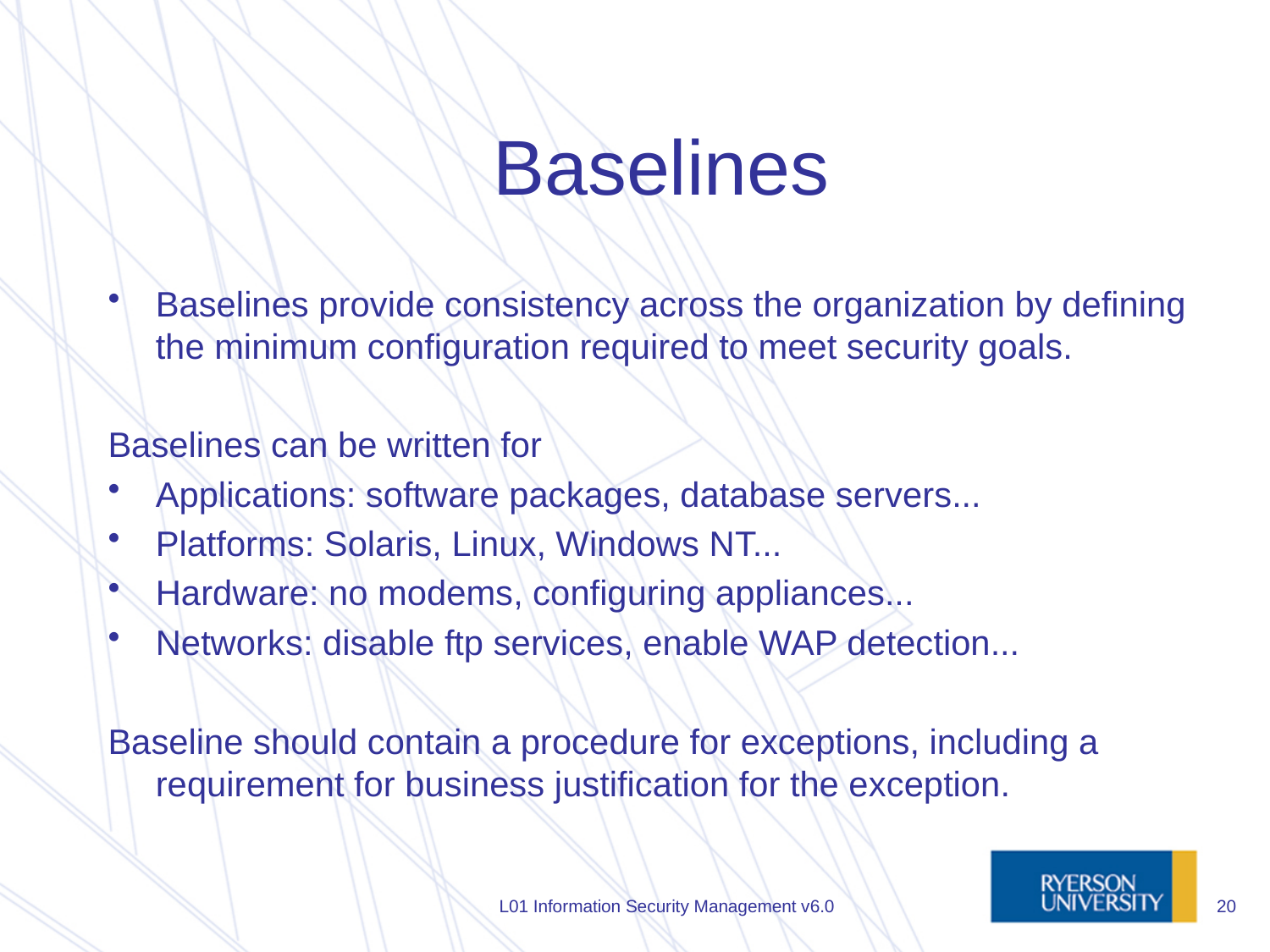

# Baselines
Baselines provide consistency across the organization by defining the minimum configuration required to meet security goals.

Baselines can be written for
Applications: software packages, database servers...
Platforms: Solaris, Linux, Windows NT...
Hardware: no modems, configuring appliances...
Networks: disable ftp services, enable WAP detection...

Baseline should contain a procedure for exceptions, including a requirement for business justification for the exception.

L01 Information Security Management v6.0
20